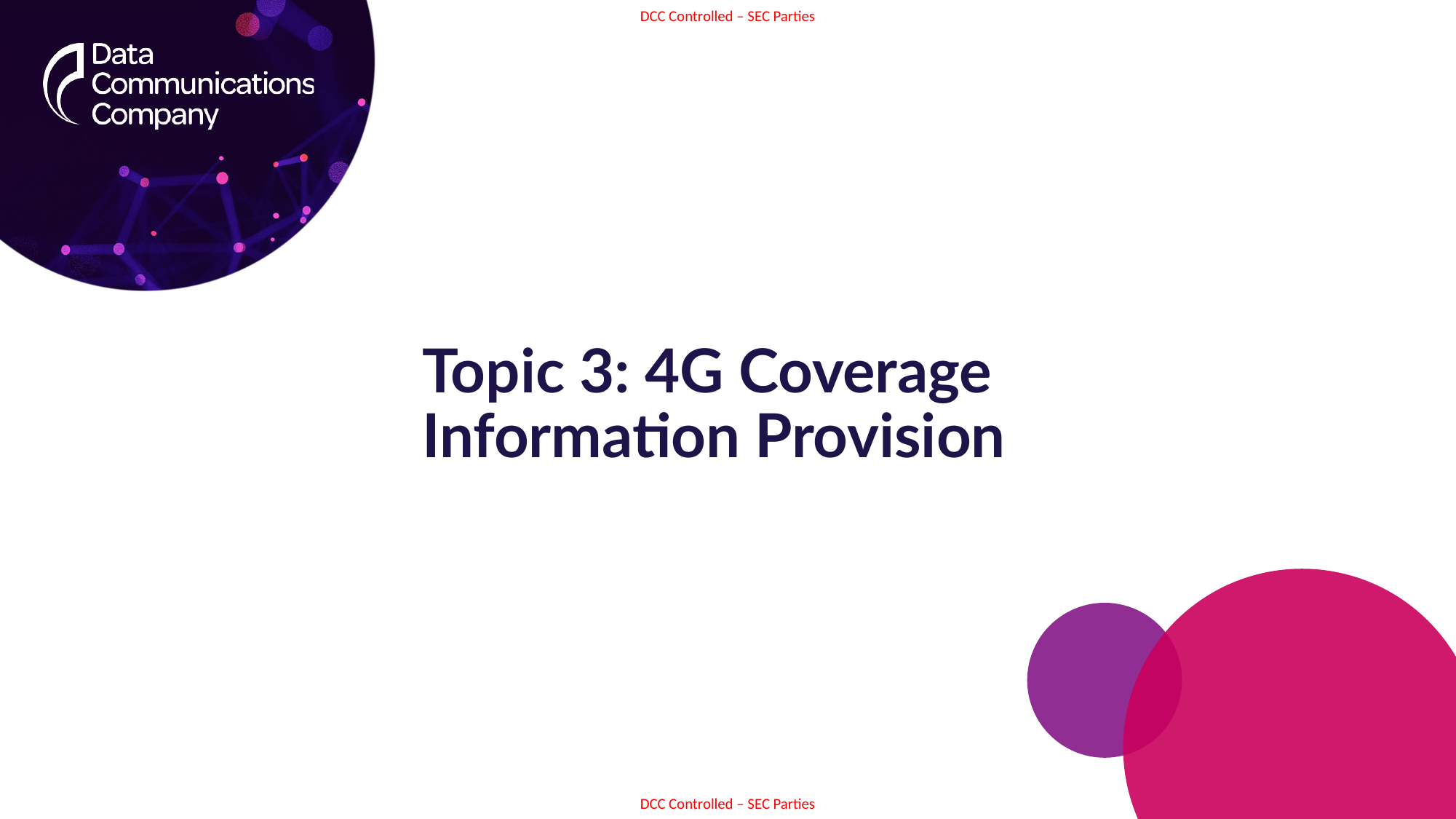

# Topic 3: 4G Coverage Information Provision